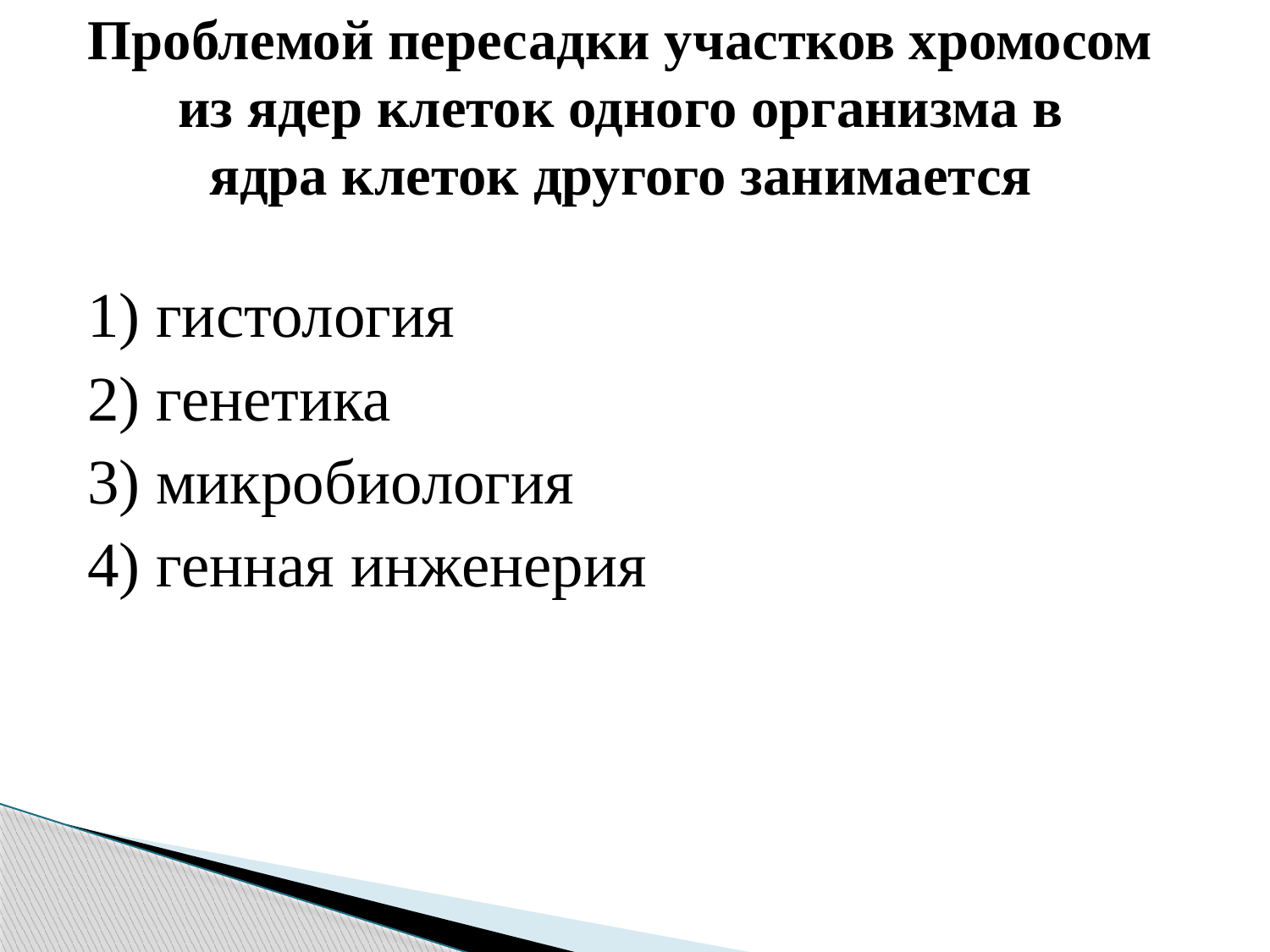

# Проблемой пересадки участков хромосом из ядер клеток одного организма в ядра клеток другого занимается
1) гистология
2) генетика
3) микробиология
4) генная инженерия